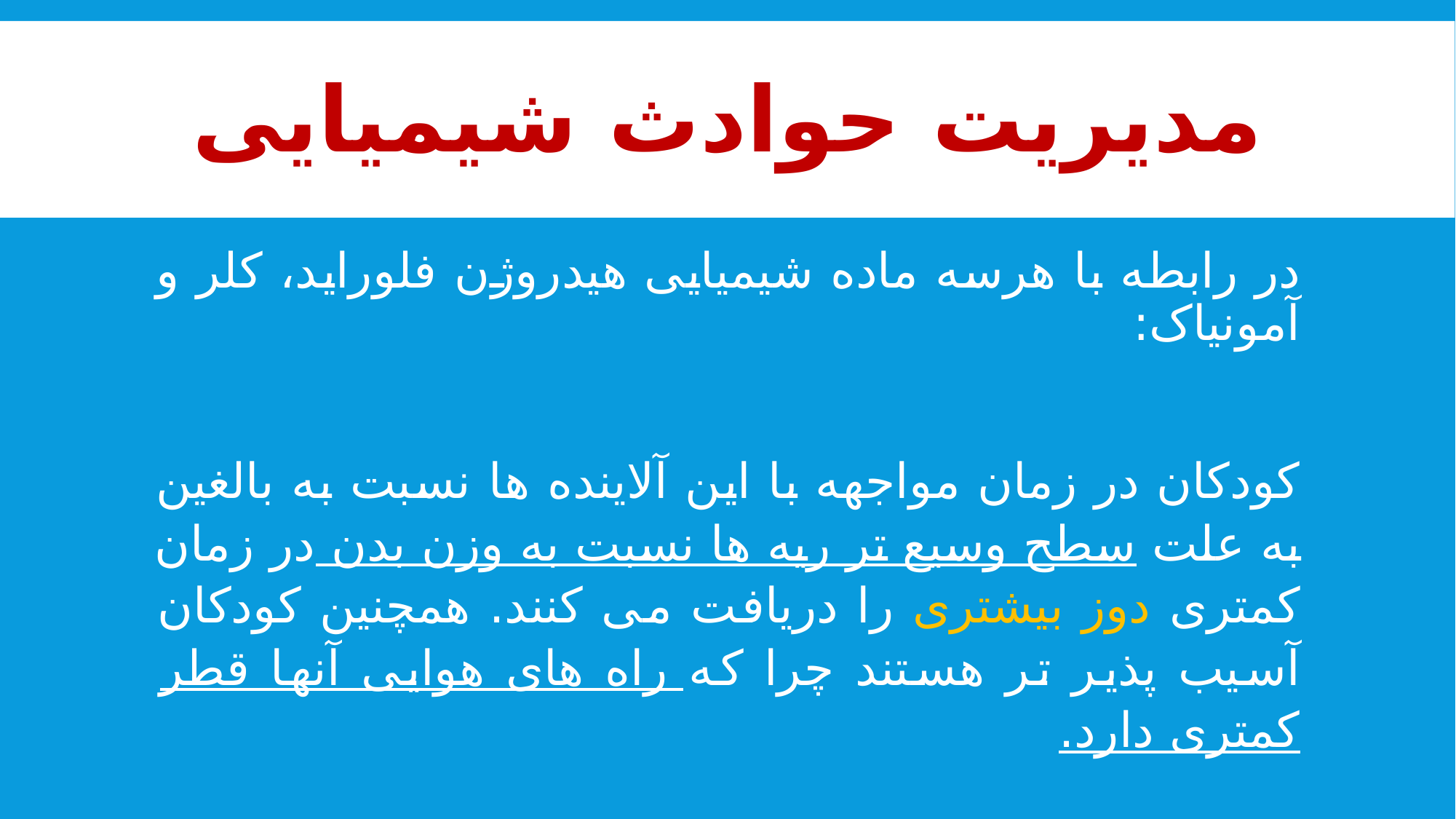

# مدیریت حوادث شیمیایی
در رابطه با هرسه ماده شیمیایی هیدروژن فلوراید، کلر و آمونیاک:

کودکان در زمان مواجهه با این آلاینده ها نسبت به بالغین به علت سطح وسیع تر ریه ها نسبت به وزن بدن در زمان کمتری دوز بیشتری را دریافت می کنند. همچنین کودکان آسیب پذیر تر هستند چرا که راه های هوایی آنها قطر کمتری دارد.